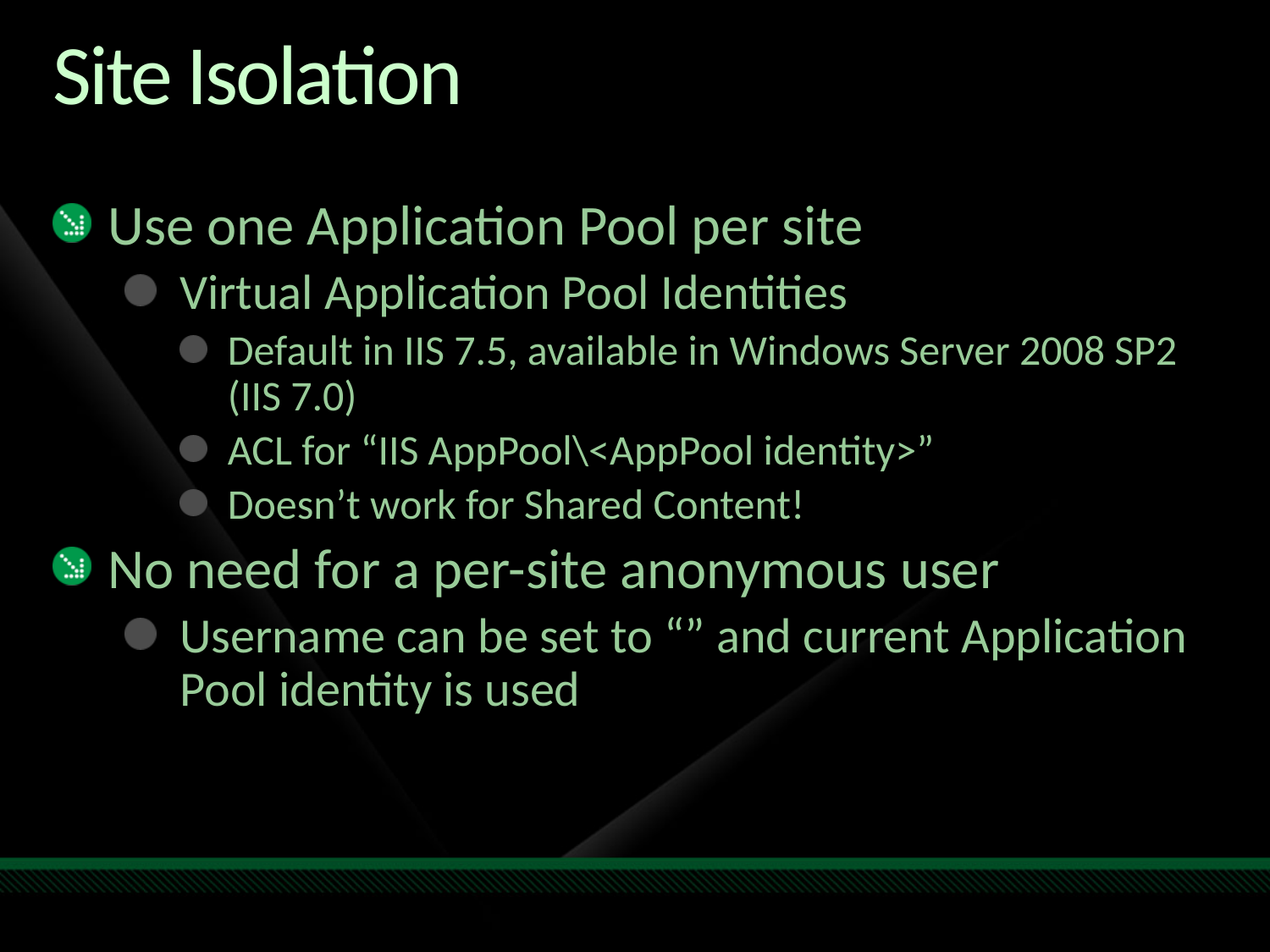

# Site Isolation
Use one Application Pool per site
Virtual Application Pool Identities
Default in IIS 7.5, available in Windows Server 2008 SP2 (IIS 7.0)
ACL for “IIS AppPool\<AppPool identity>”
Doesn’t work for Shared Content!
No need for a per-site anonymous user
Username can be set to “” and current Application Pool identity is used